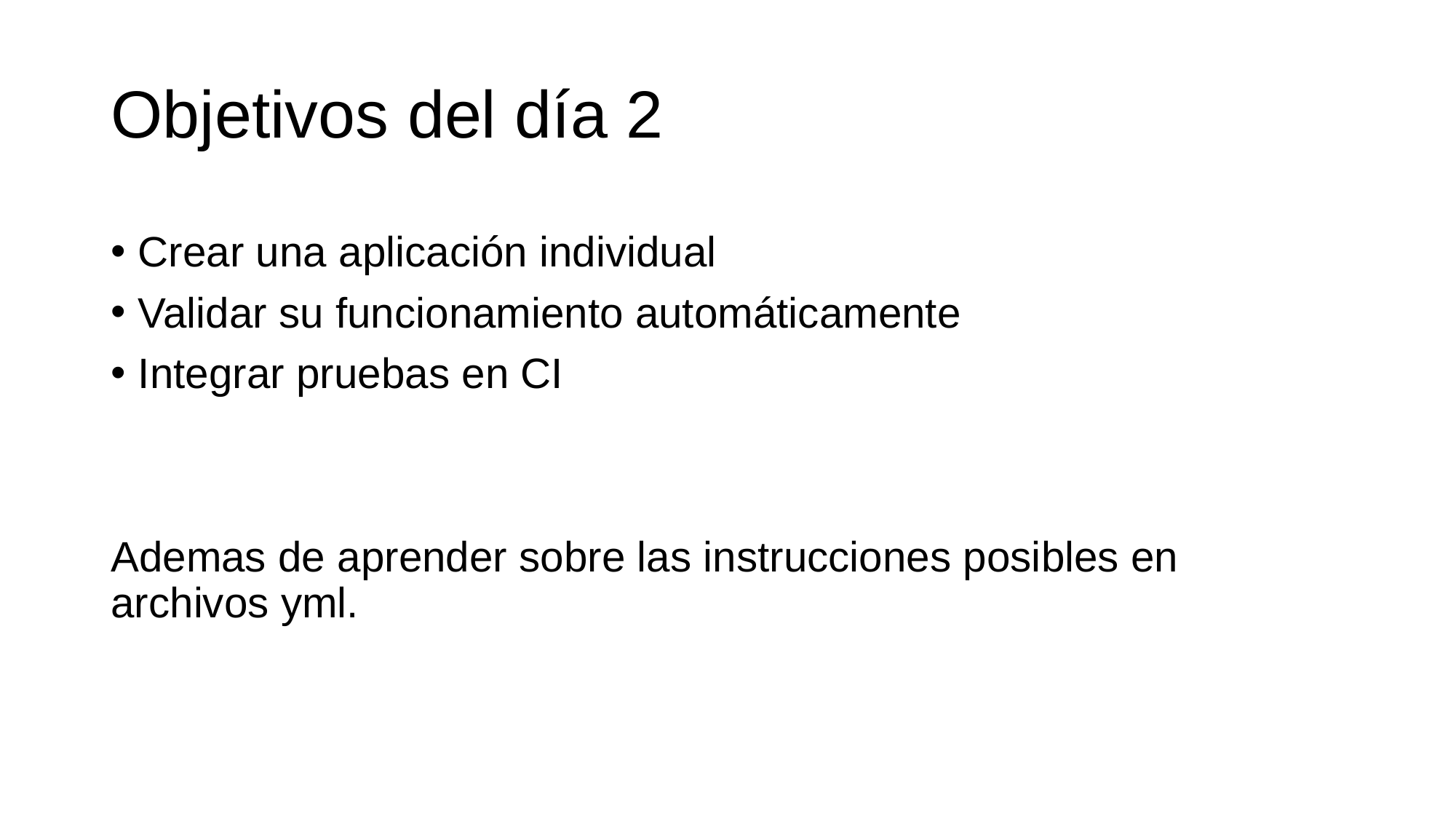

# Objetivos del día 2
Crear una aplicación individual
Validar su funcionamiento automáticamente
Integrar pruebas en CI

Ademas de aprender sobre las instrucciones posibles en archivos yml.